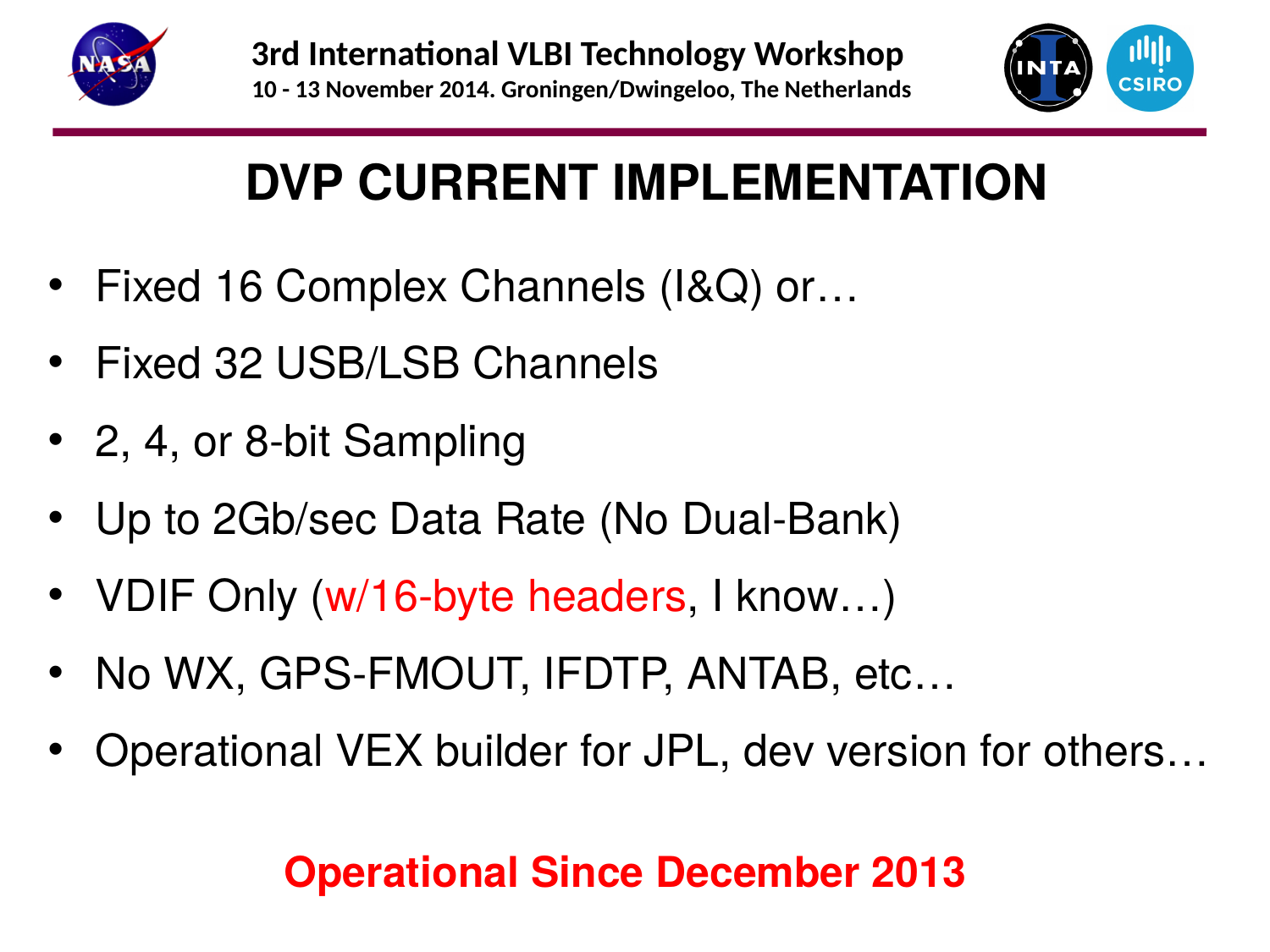

DVP CURRENT IMPLEMENTATION
Fixed 16 Complex Channels (I&Q) or…
Fixed 32 USB/LSB Channels
2, 4, or 8-bit Sampling
Up to 2Gb/sec Data Rate (No Dual-Bank)
VDIF Only (w/16-byte headers, I know…)
No WX, GPS-FMOUT, IFDTP, ANTAB, etc…
Operational VEX builder for JPL, dev version for others…
# Operational Since December 2013